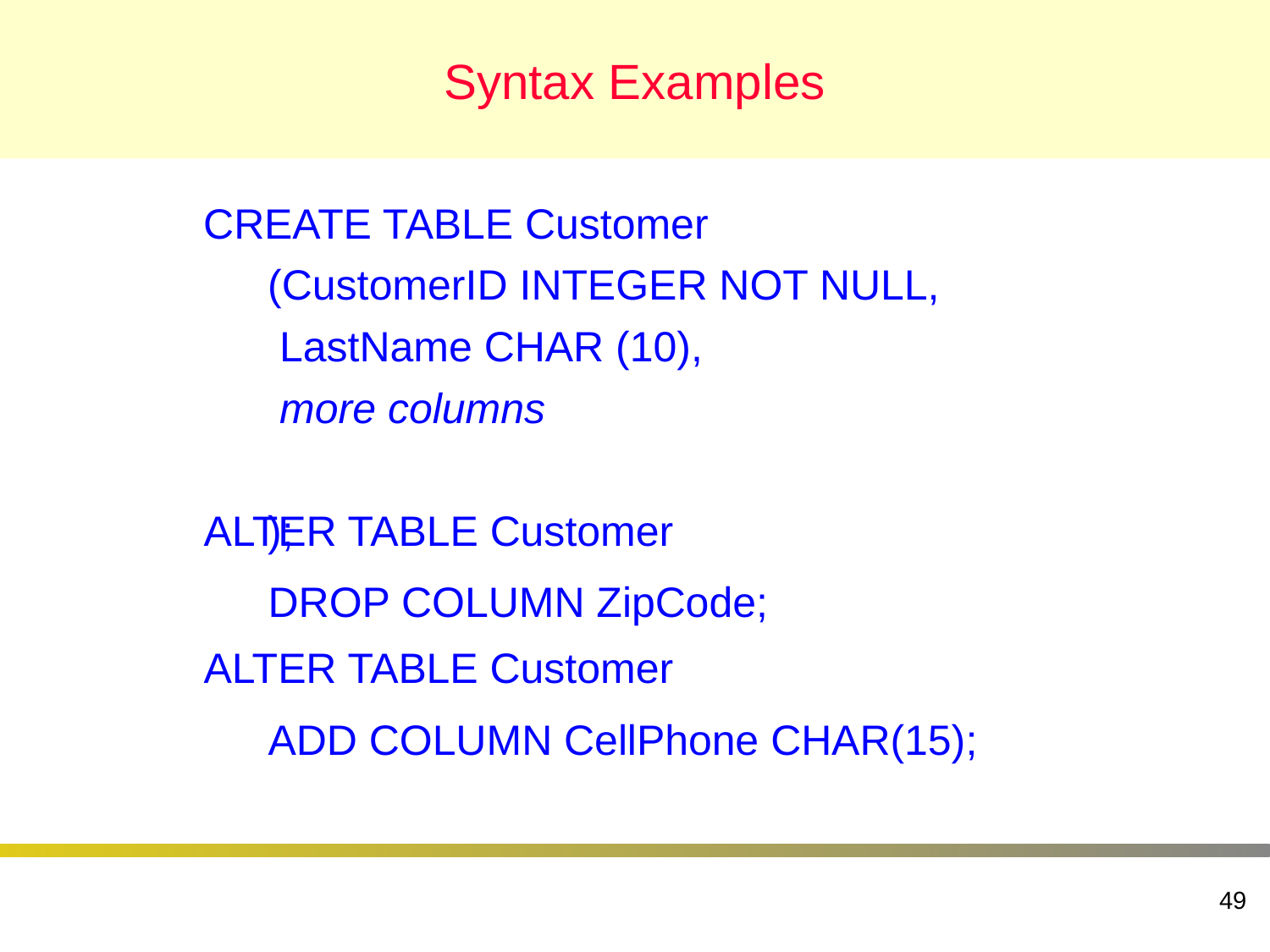

# Syntax Examples
CREATE TABLE Customer
	(CustomerID INTEGER NOT NULL,
	 LastName CHAR (10),
	 more columns

	);
ALTER TABLE Customer
	DROP COLUMN ZipCode;
ALTER TABLE Customer
	ADD COLUMN CellPhone CHAR(15);
49